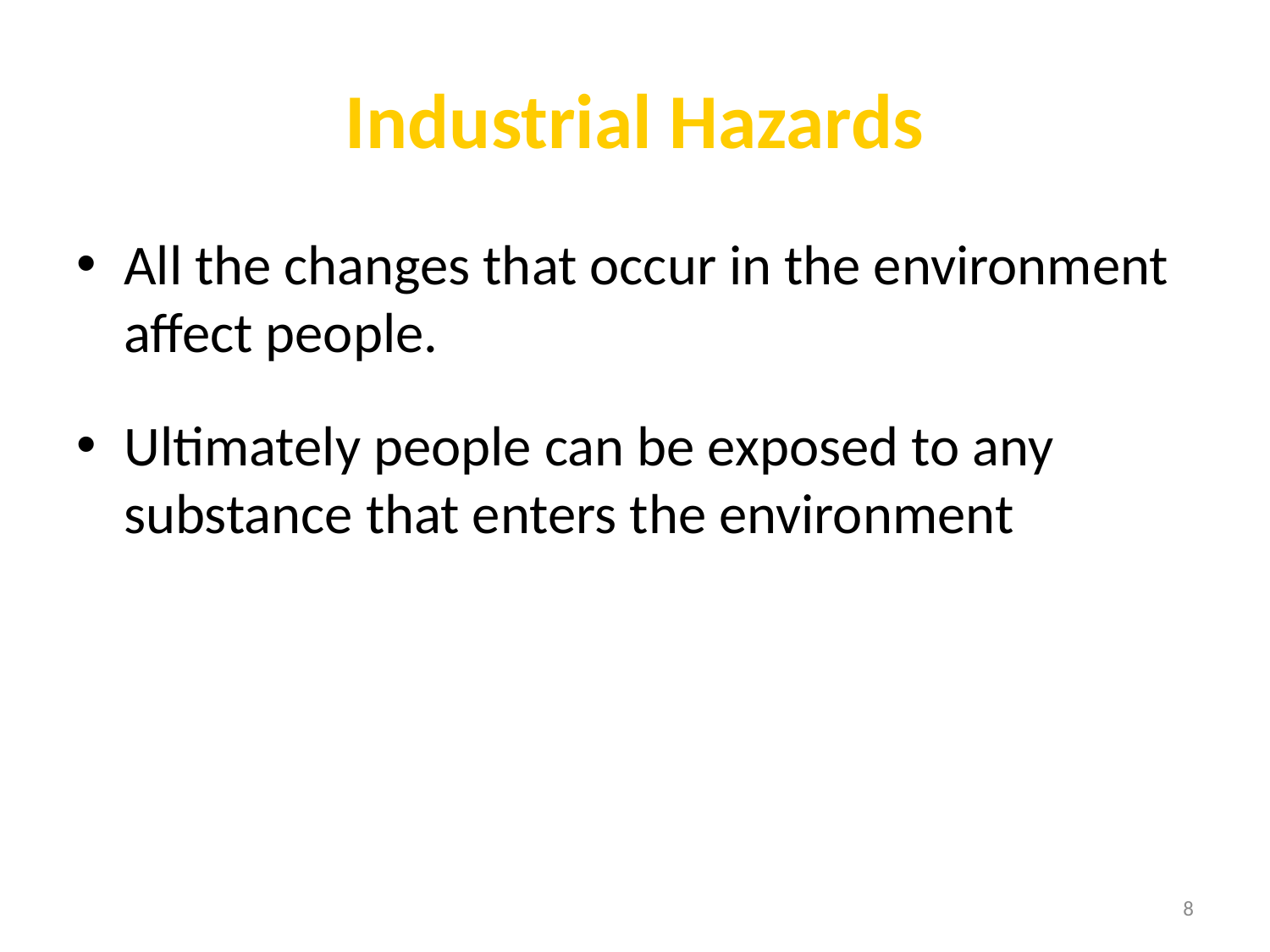

Industrial Hazards
All the changes that occur in the environment affect people.

Ultimately people can be exposed to any substance that enters the environment

8